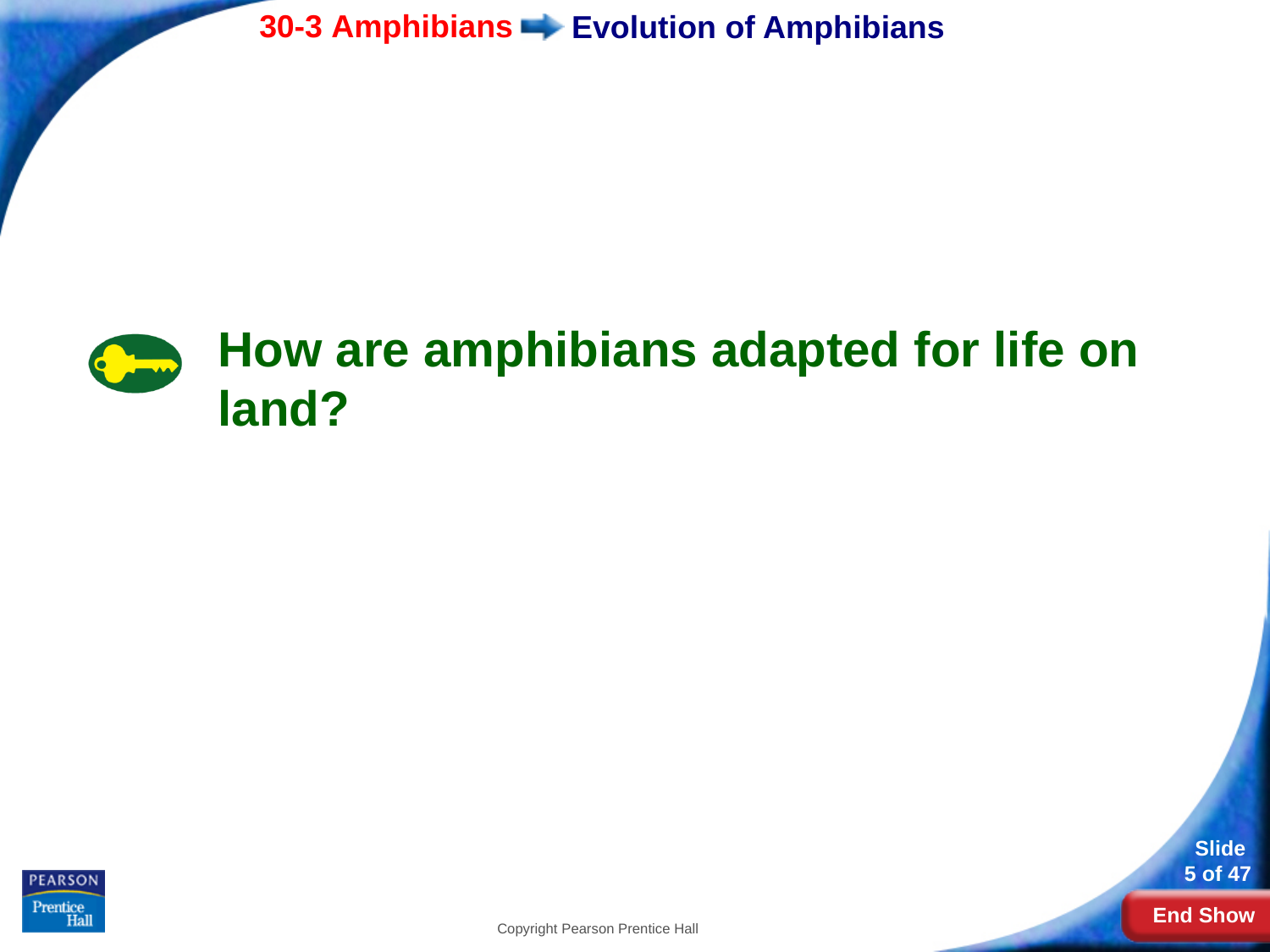

# Evolution of Amphibians

How are amphibians adapted for life on land?

Copyright Pearson Prentice Hall